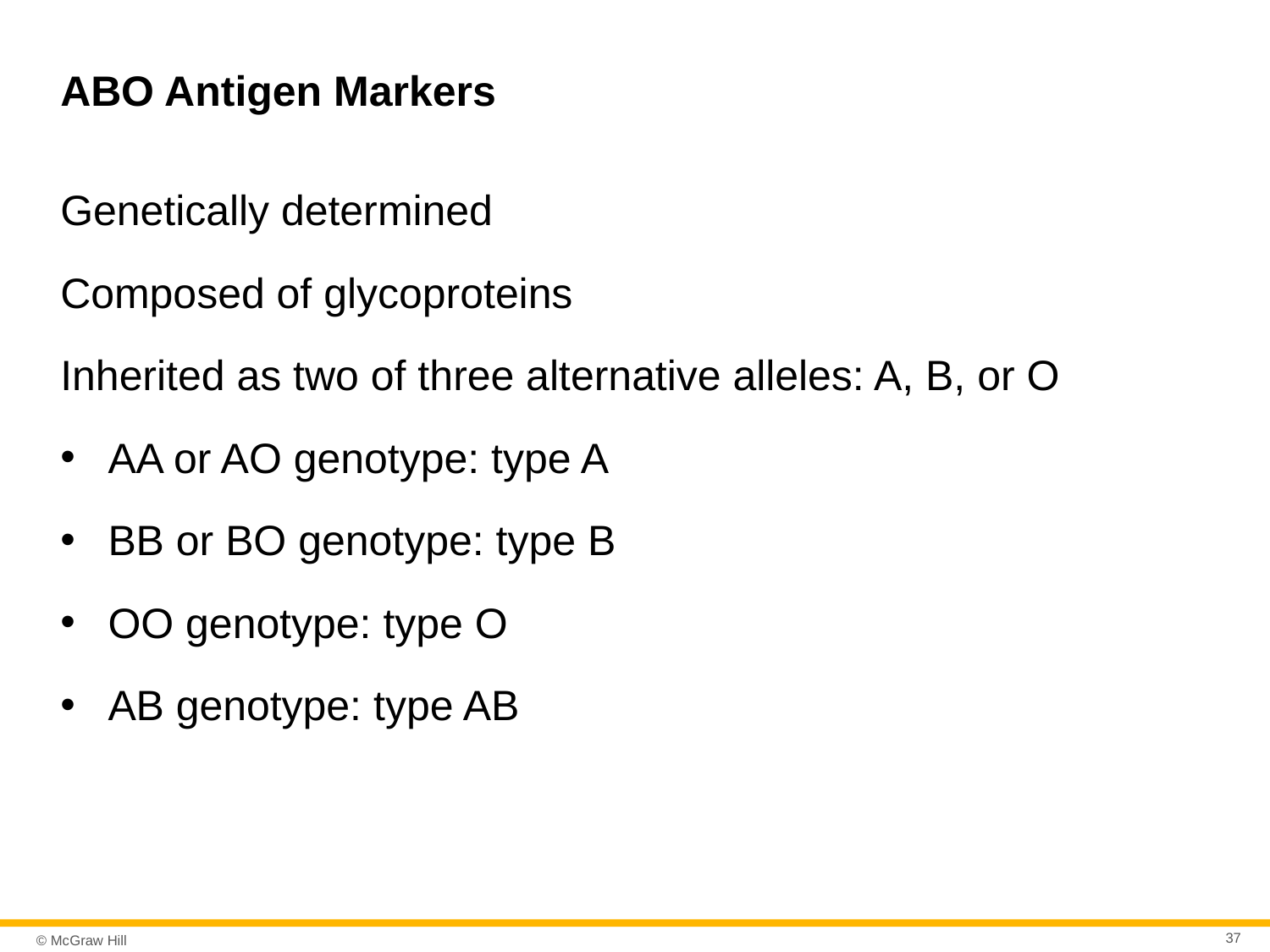

# ABO Antigen Markers
Genetically determined
Composed of glycoproteins
Inherited as two of three alternative alleles: A, B, or O
AA or AO genotype: type A
BB or BO genotype: type B
OO genotype: type O
AB genotype: type AB